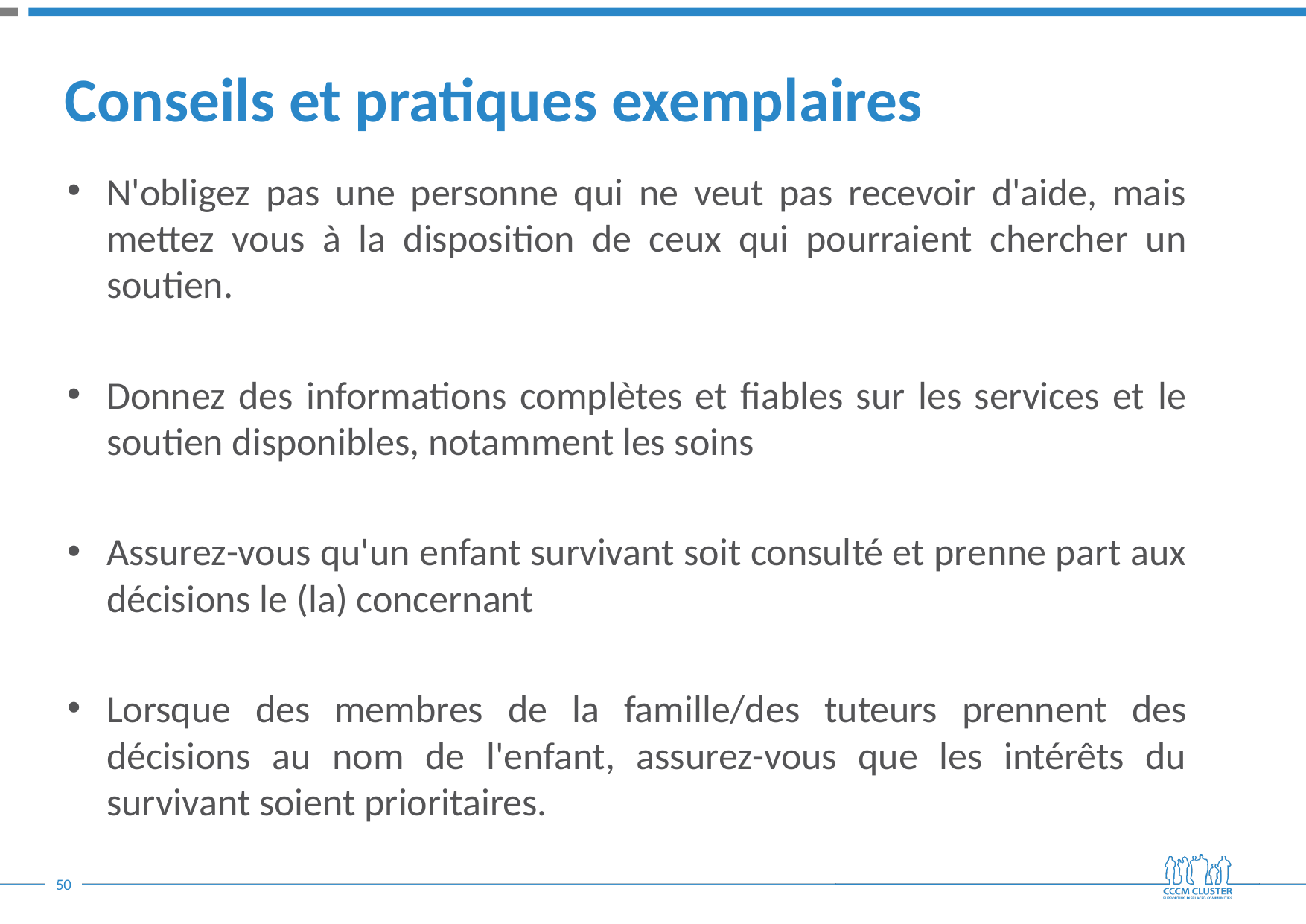

# Conseils et pratiques exemplaires
N'obligez pas une personne qui ne veut pas recevoir d'aide, mais mettez vous à la disposition de ceux qui pourraient chercher un soutien.

Donnez des informations complètes et fiables sur les services et le soutien disponibles, notamment les soins

Assurez-vous qu'un enfant survivant soit consulté et prenne part aux décisions le (la) concernant

Lorsque des membres de la famille/des tuteurs prennent des décisions au nom de l'enfant, assurez-vous que les intérêts du survivant soient prioritaires.